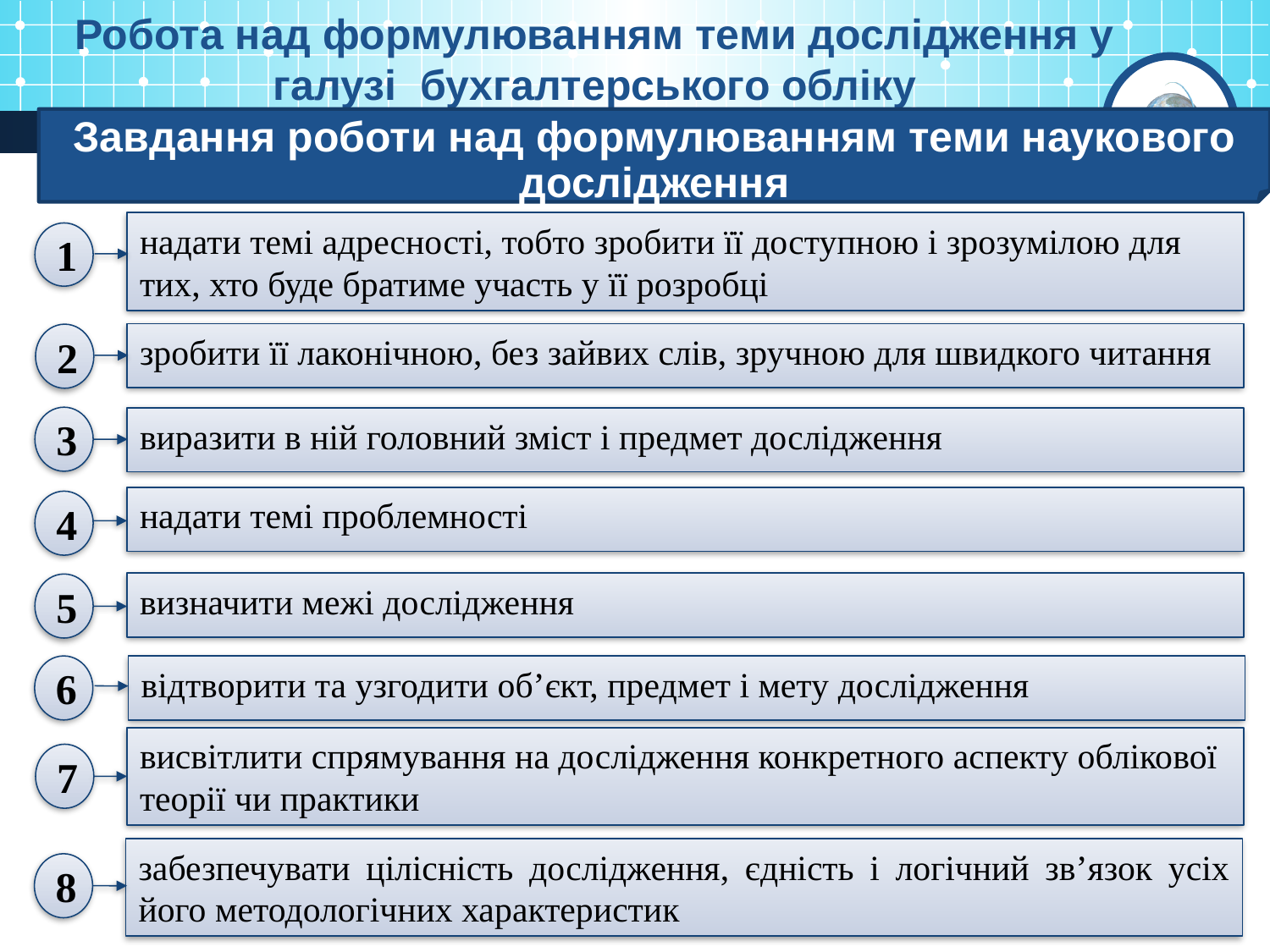

Робота над формулюванням теми дослідження у галузі  бухгалтерського обліку
Завдання роботи над формулюванням теми наукового дослідження
надати темі адресності, тобто зробити її доступною і зрозумілою для тих, хто буде братиме участь у її розробці
1
зробити її лаконічною, без зайвих слів, зручною для швидкого читання
2
3
виразити в ній головний зміст і предмет дослідження
надати темі проблемності
4
визначити межі дослідження
5
6
відтворити та узгодити об’єкт, предмет і мету дослідження

висвітлити спрямування на дослідження конкретного аспекту облікової теорії чи практики
7
забезпечувати цілісність дослідження, єдність і логічний зв’язок усіх його методологічних характеристик

8